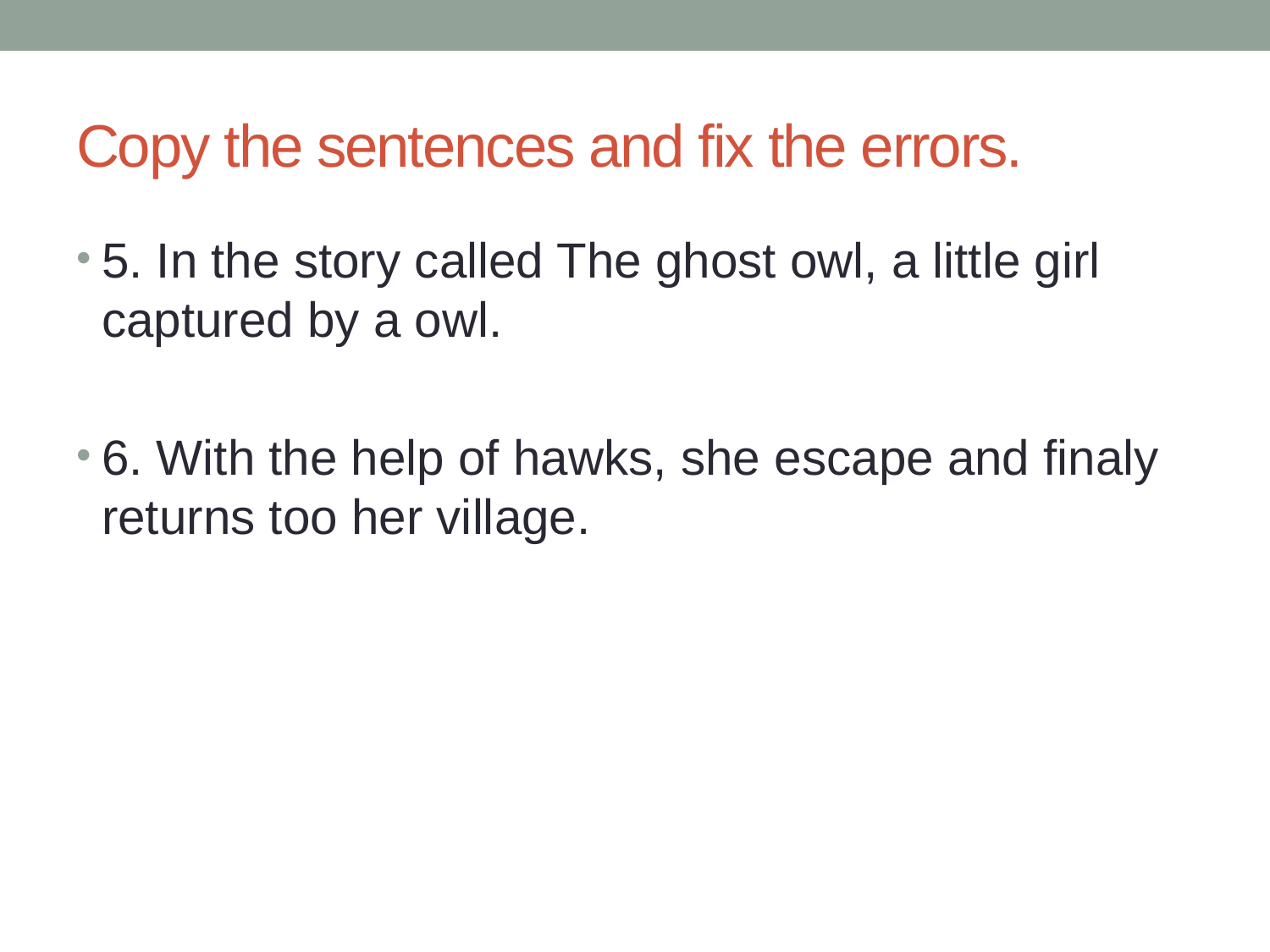

# Copy the sentences and fix the errors.
5. In the story called The ghost owl, a little girl captured by a owl.

6. With the help of hawks, she escape and finaly returns too her village.